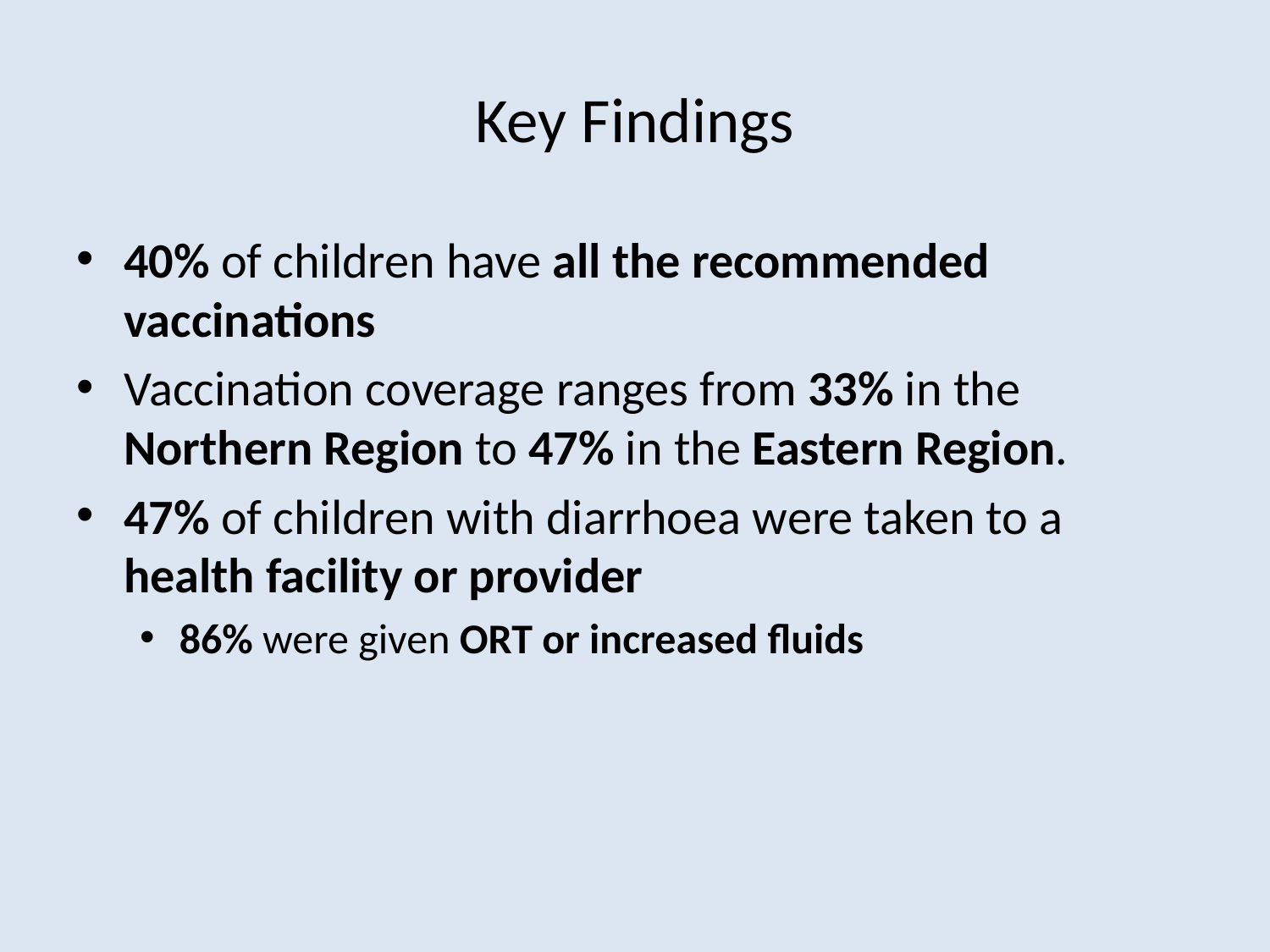

# Key Findings
40% of children have all the recommended vaccinations
Vaccination coverage ranges from 33% in the Northern Region to 47% in the Eastern Region.
47% of children with diarrhoea were taken to a health facility or provider
86% were given ORT or increased fluids